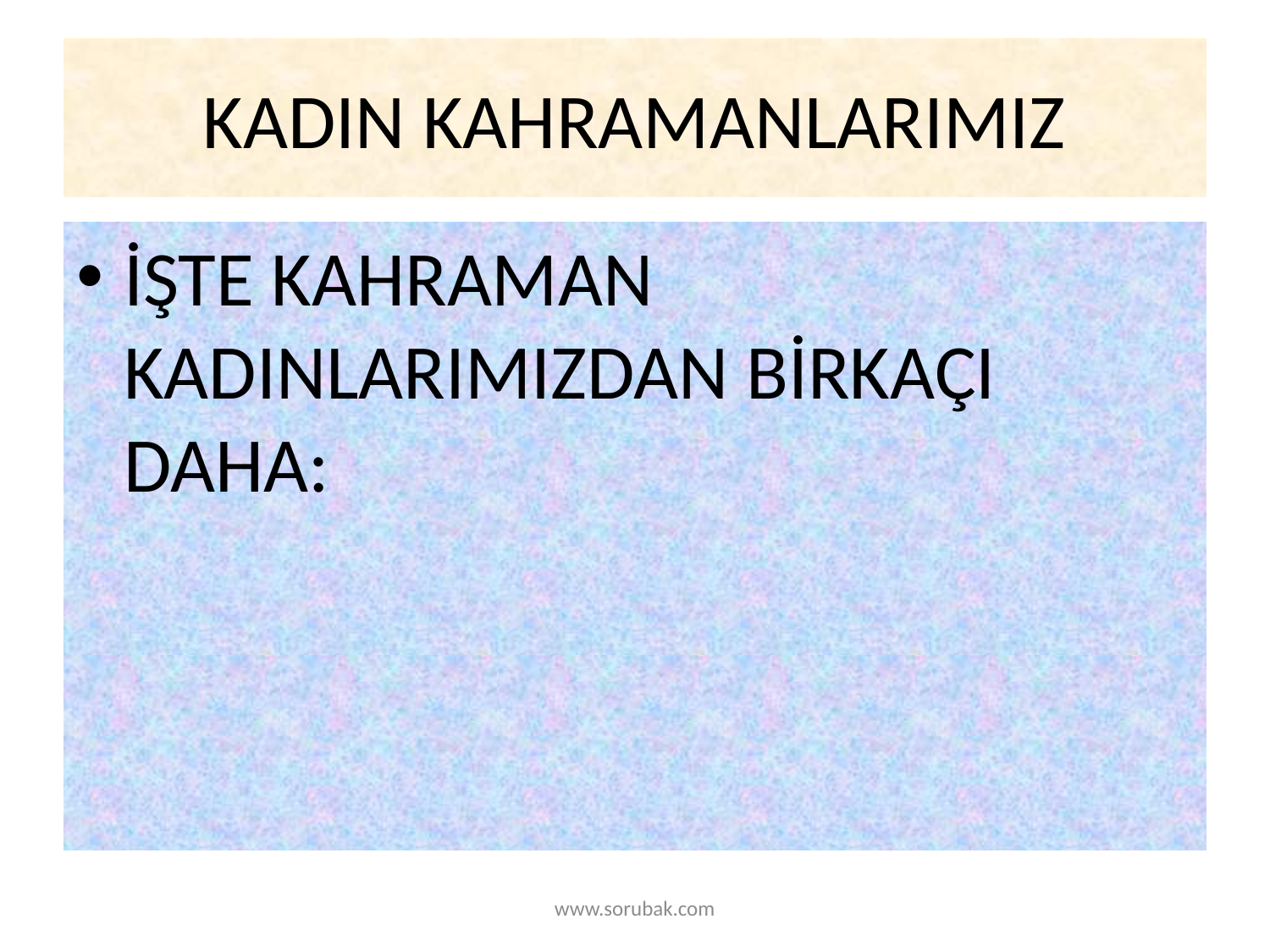

# KADIN KAHRAMANLARIMIZ
İŞTE KAHRAMAN KADINLARIMIZDAN BİRKAÇI DAHA:
www.sorubak.com